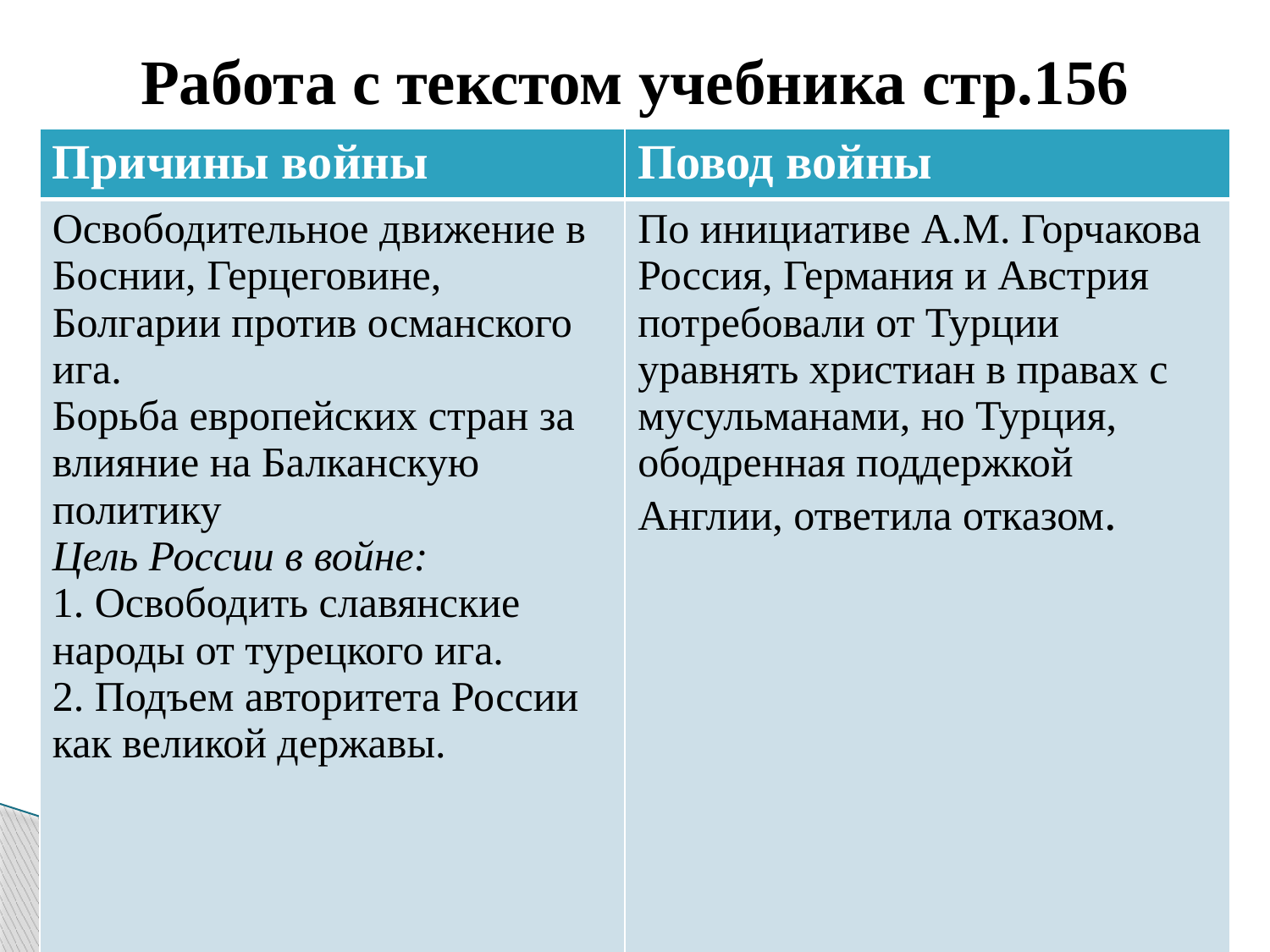

# Работа с текстом учебника стр.156
| Причины войны | Повод войны |
| --- | --- |
| Освободительное движение в Боснии, Герцеговине, Болгарии против османского ига. Борьба европейских стран за влияние на Балканскую политику Цель России в войне:  1. Освободить славянские народы от турецкого ига. 2. Подъем авторитета России как великой державы. | По инициативе А.М. Горчакова Россия, Германия и Австрия потребовали от Турции уравнять христиан в правах с мусульманами, но Турция, ободренная поддержкой Англии, ответила отказом. |